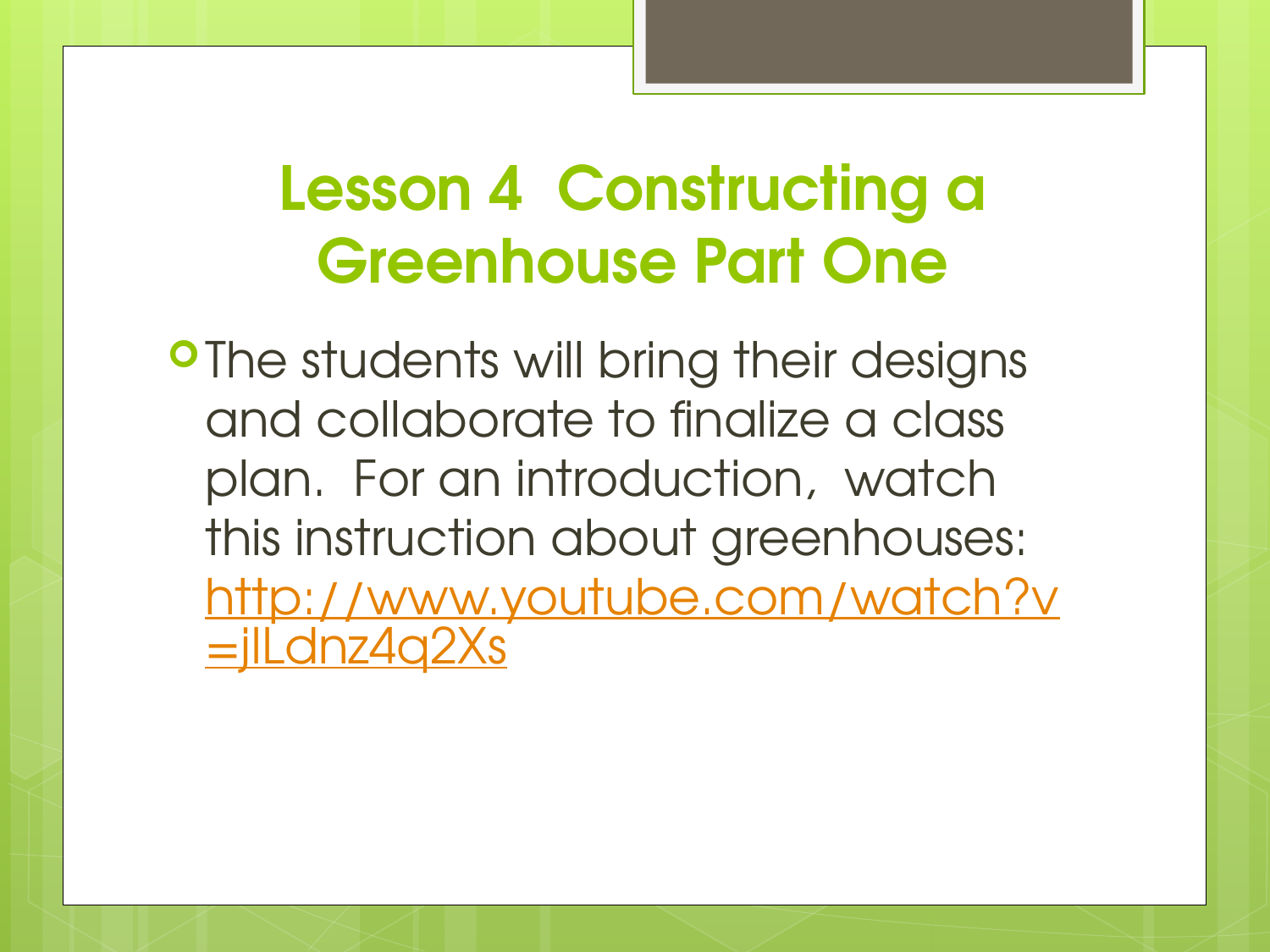

# Lesson 4  Constructing a Greenhouse Part One
The students will bring their designs and collaborate to finalize a class plan.  For an introduction,  watch this instruction about greenhouses: http://www.youtube.com/watch?v=jILdnz4q2Xs